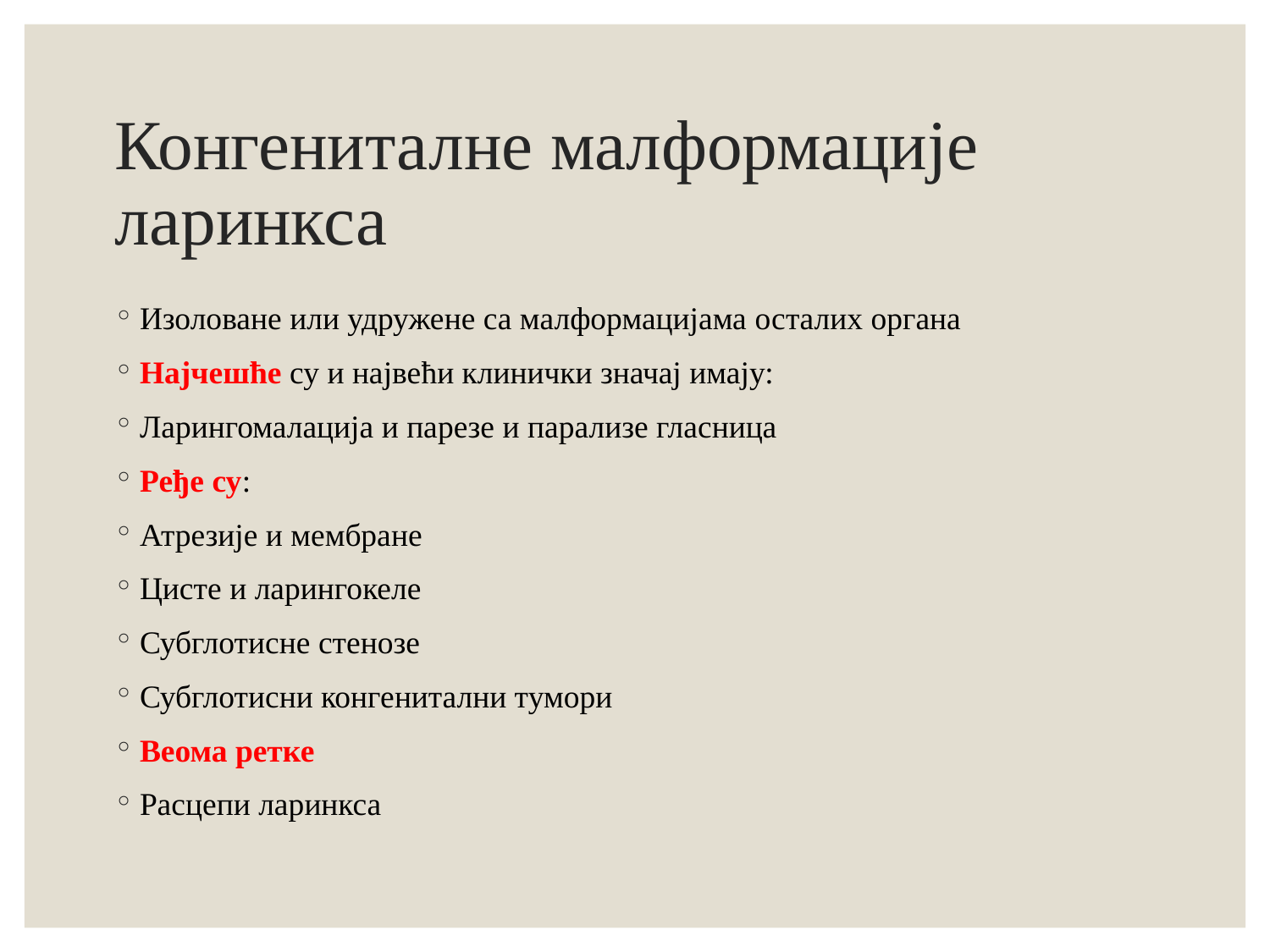

# Конгениталне малформације ларинкса
Изоловане или удружене са малформацијама осталих органа
Најчешће су и највећи клинички значај имају:
Ларингомалација и парезе и парализе гласница
Ређе су:
Атрезије и мембране
Цисте и ларингокеле
Субглотисне стенозе
Субглотисни конгенитални тумори
Веома ретке
Расцепи ларинкса